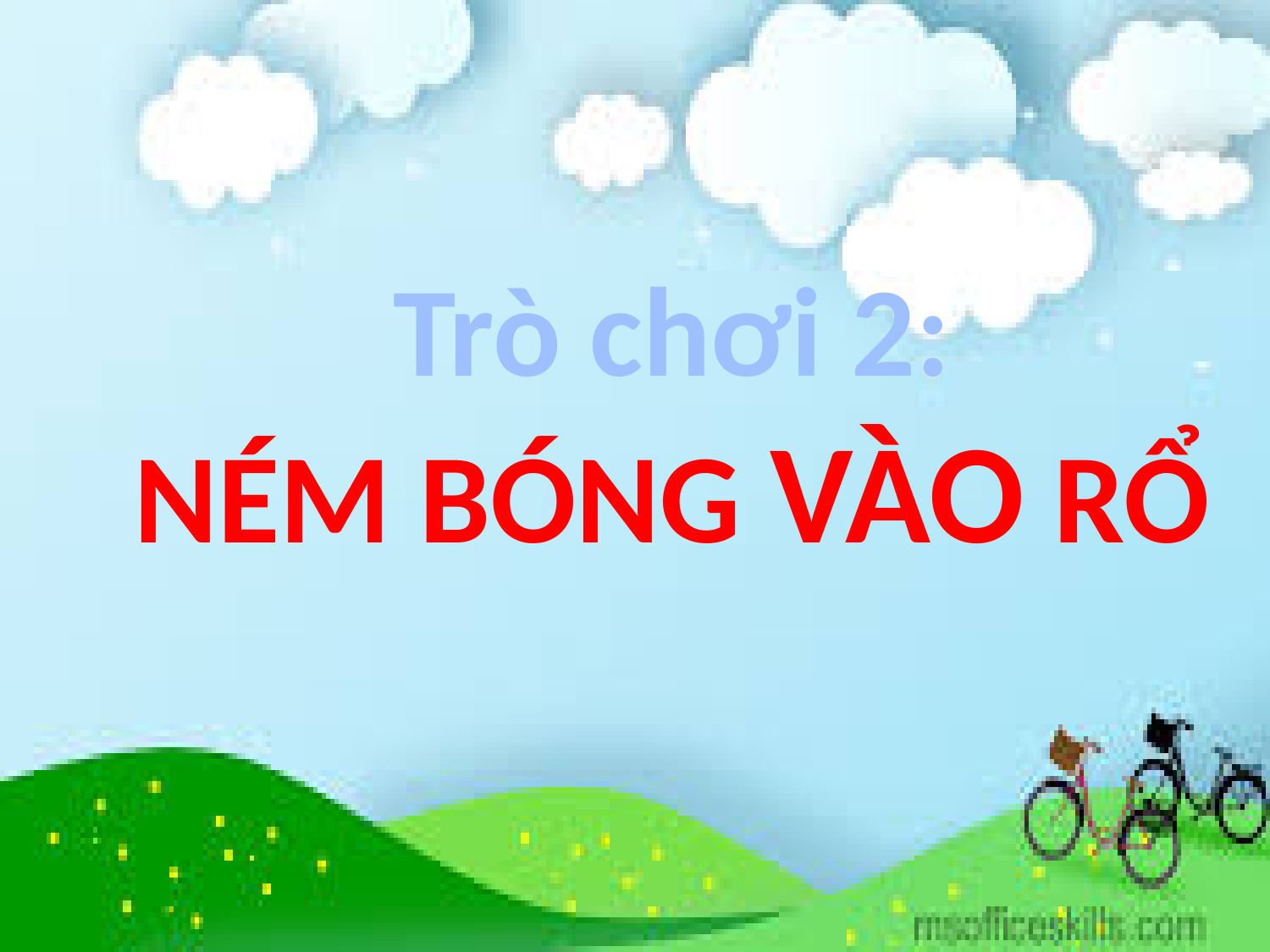

Trò chơi 2:
NÉM BÓNG VÀO RỔ